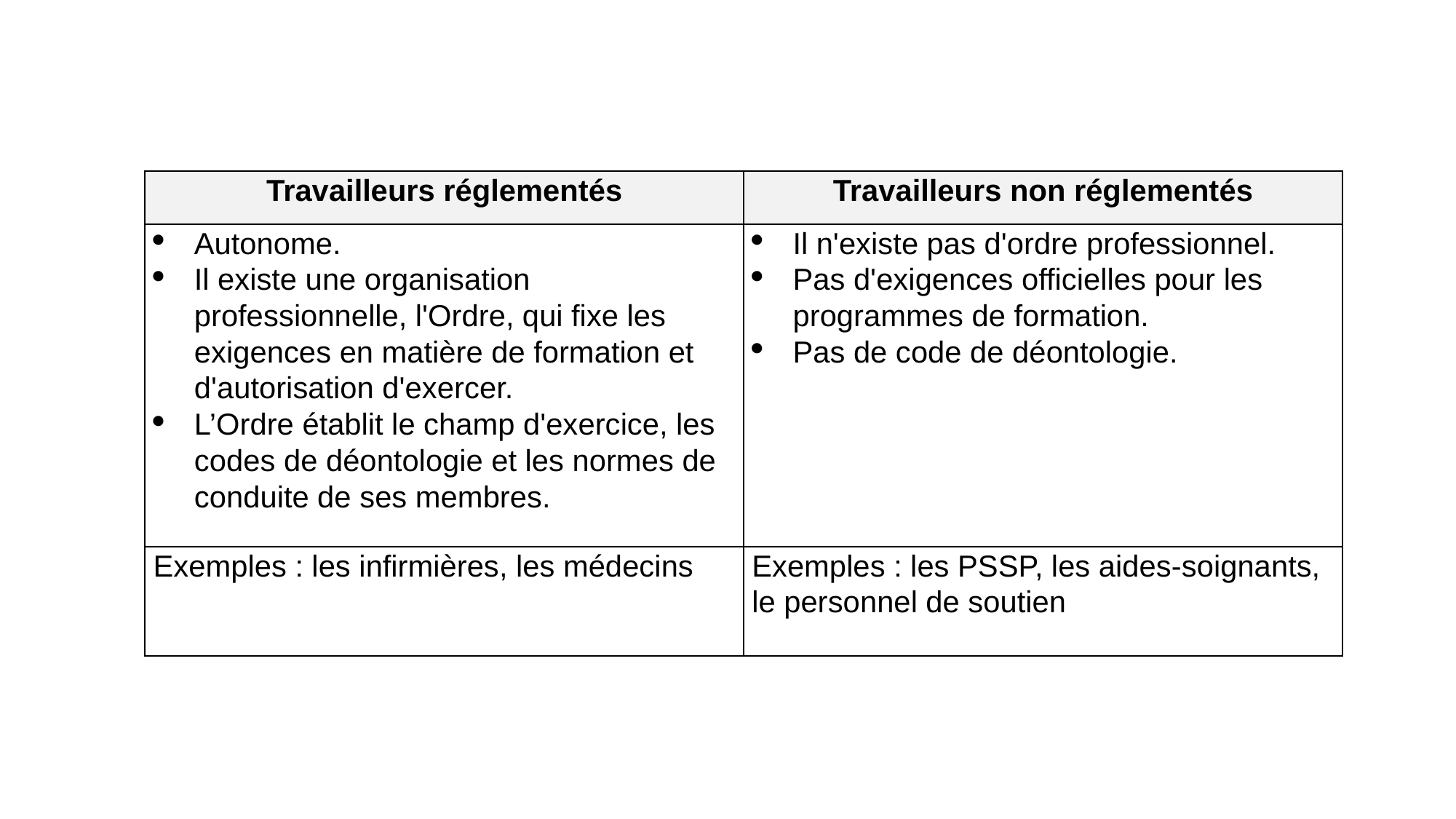

| Travailleurs réglementés | Travailleurs non réglementés |
| --- | --- |
| Autonome. Il existe une organisation professionnelle, l'Ordre, qui fixe les exigences en matière de formation et d'autorisation d'exercer. L’Ordre établit le champ d'exercice, les codes de déontologie et les normes de conduite de ses membres. | Il n'existe pas d'ordre professionnel. Pas d'exigences officielles pour les programmes de formation. Pas de code de déontologie. |
| Exemples : les infirmières, les médecins | Exemples : les PSSP, les aides-soignants, le personnel de soutien |